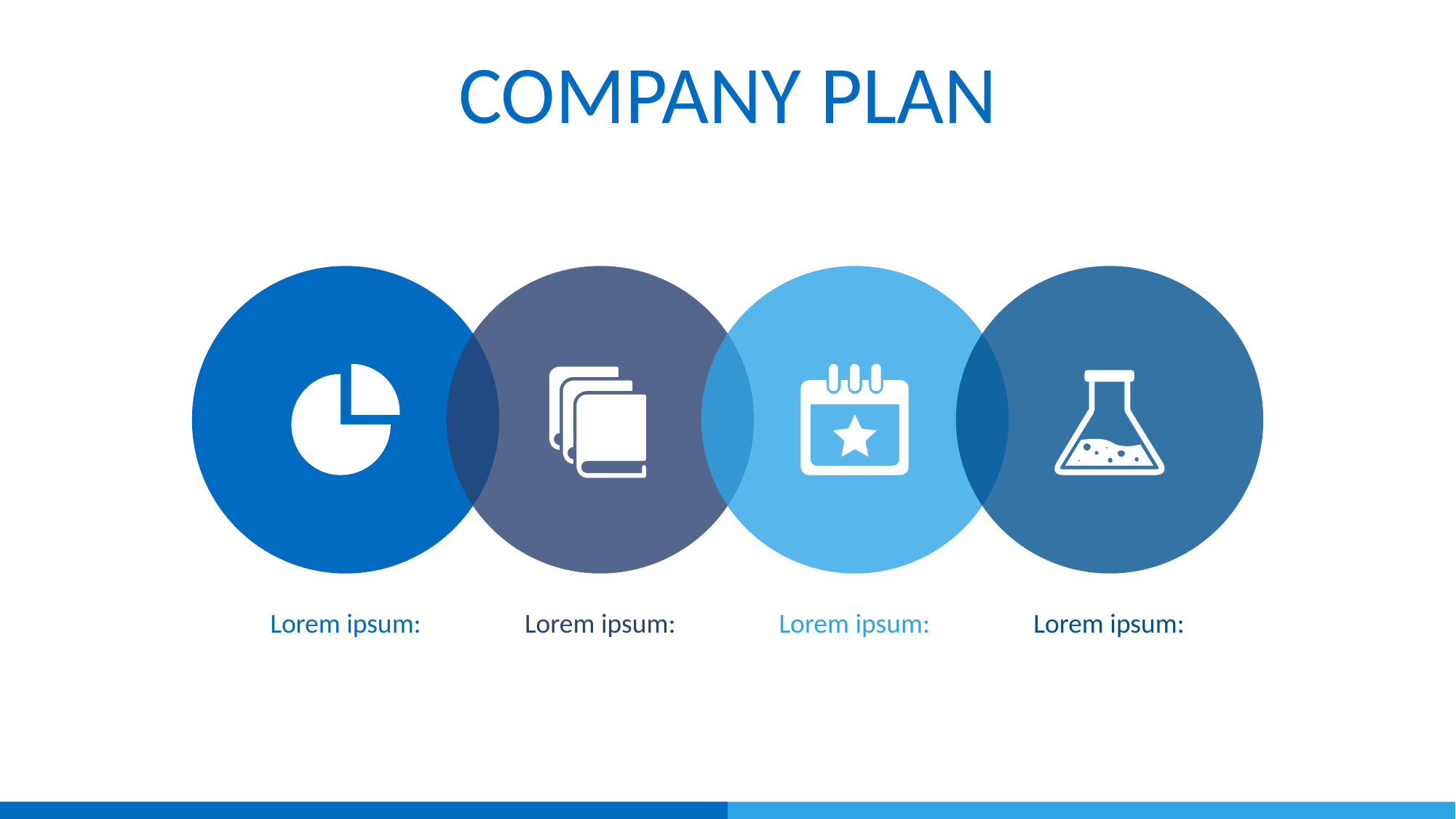

COMPANY PLAN
Lorem ipsum dolor sit amet, consectetur adipiscing elit. Sed vulputate laoreet erat, in auctor neque .

Lorem ipsum:
consectetur adipiscing elit Sed vulputate
Lorem ipsum:
consectetur adipiscing elit Sed vulputate
Lorem ipsum:
consectetur adipiscing elit Sed vulputate
Lorem ipsum:
consectetur adipiscing elit Sed vulputate